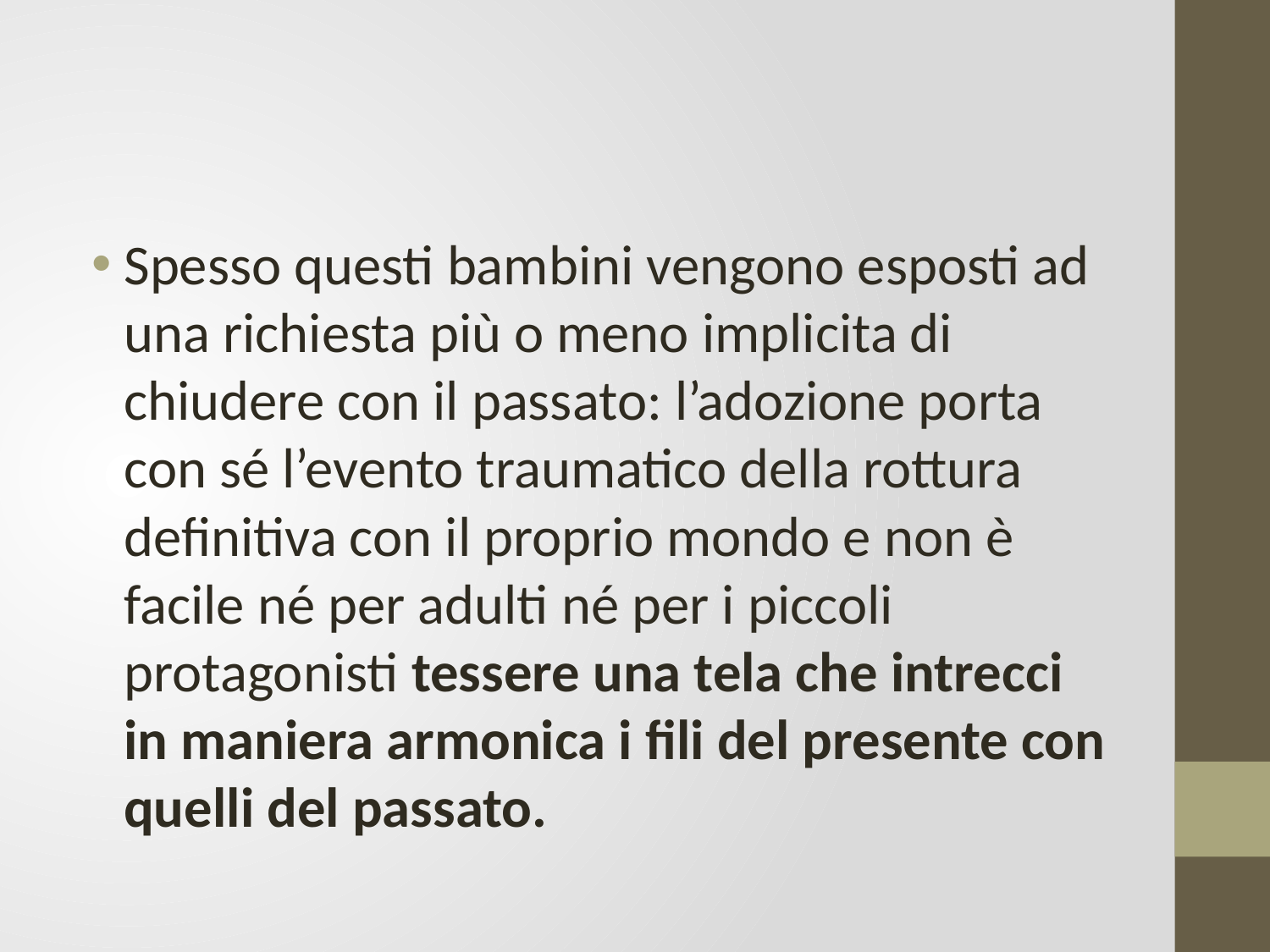

#
Spesso questi bambini vengono esposti ad una richiesta più o meno implicita di chiudere con il passato: l’adozione porta con sé l’evento traumatico della rottura definitiva con il proprio mondo e non è facile né per adulti né per i piccoli protagonisti tessere una tela che intrecci in maniera armonica i fili del presente con quelli del passato.